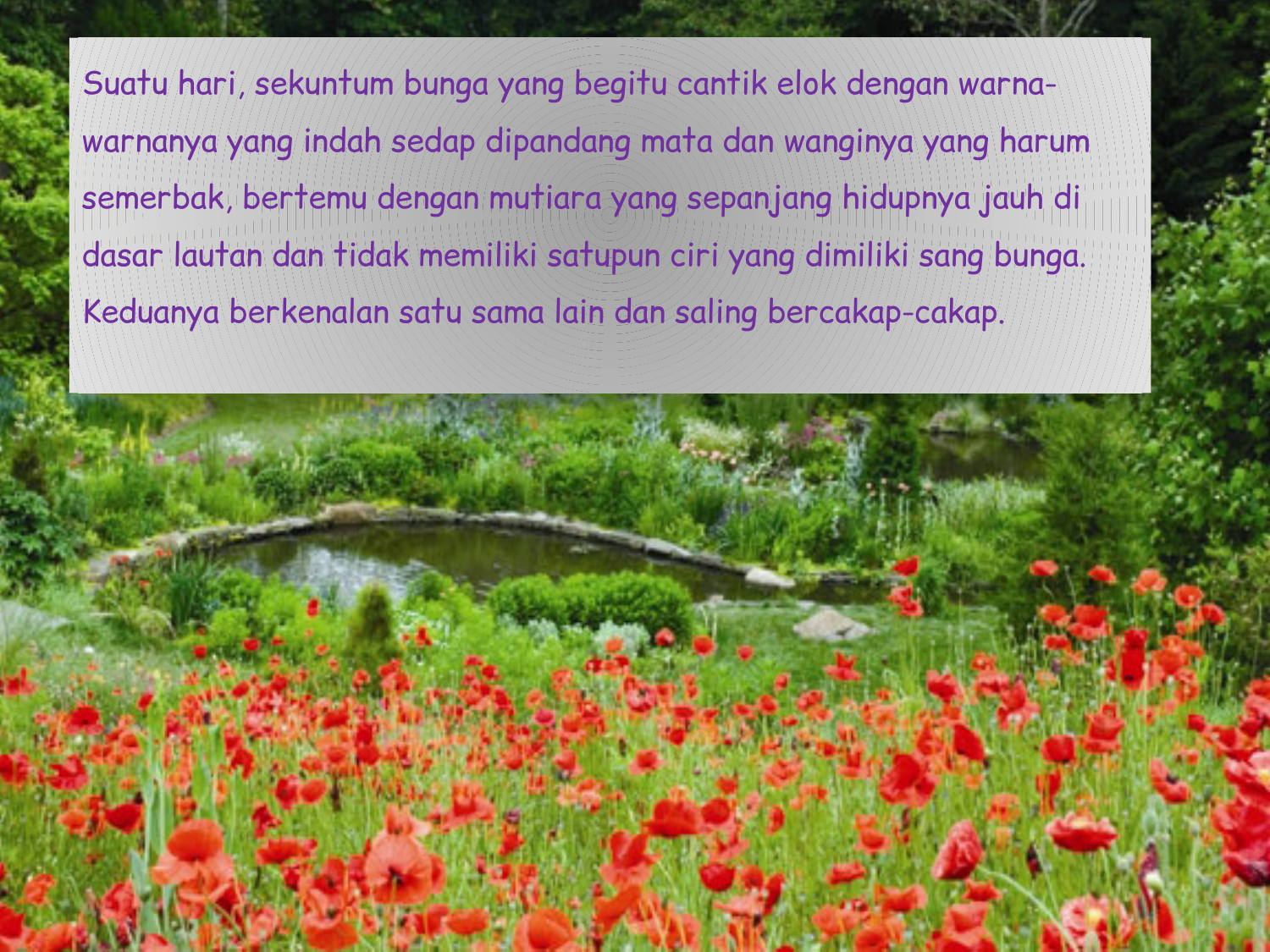

Suatu hari, sekuntum bunga yang begitu cantik elok dengan warna-warnanya yang indah sedap dipandang mata dan wanginya yang harum semerbak, bertemu dengan mutiara yang sepanjang hidupnya jauh di dasar lautan dan tidak memiliki satupun ciri yang dimiliki sang bunga. Keduanya berkenalan satu sama lain dan saling bercakap-cakap.

#